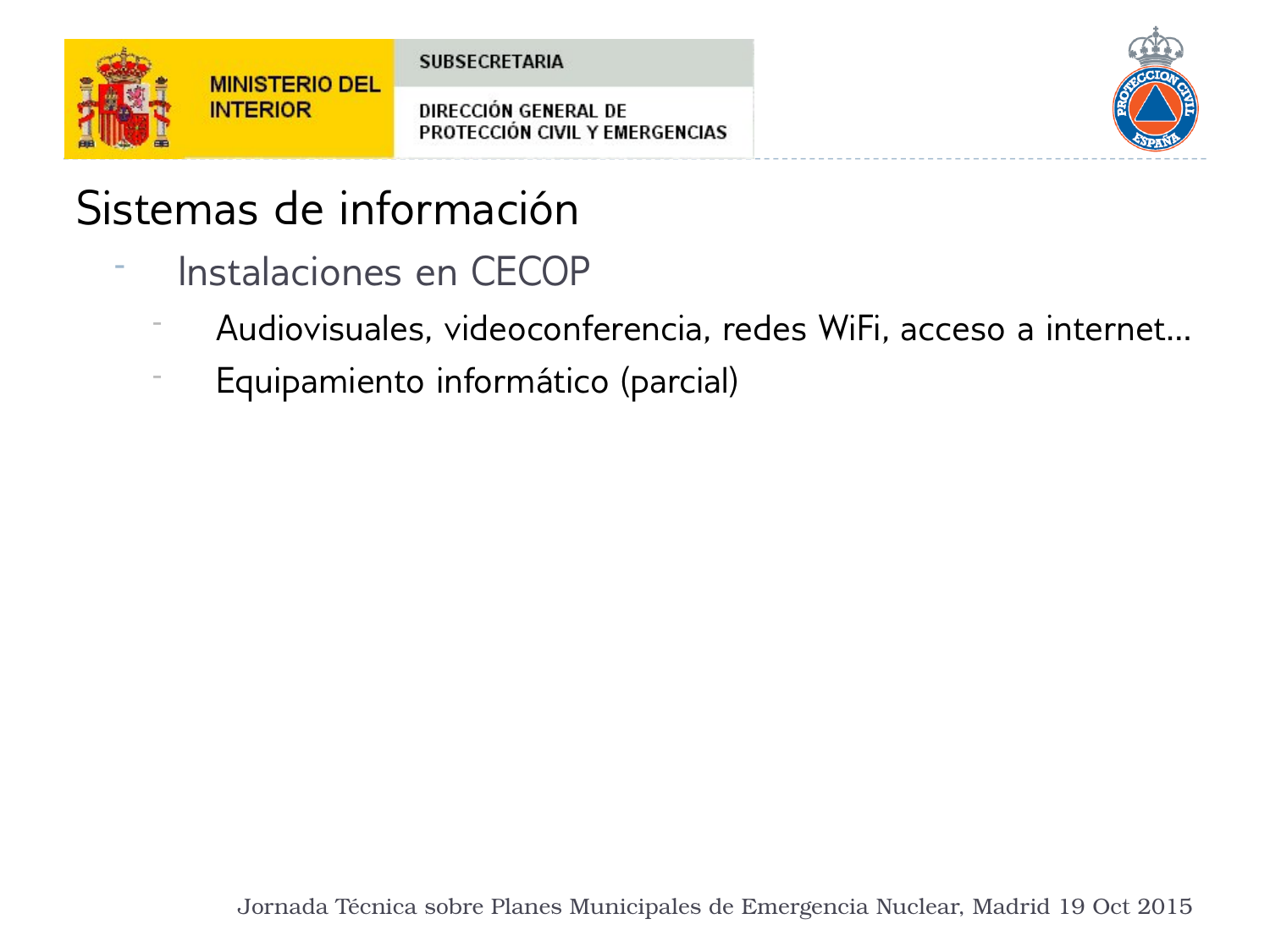

Sistemas de información
Instalaciones en CECOP
Audiovisuales, videoconferencia, redes WiFi, acceso a internet…
Equipamiento informático (parcial)